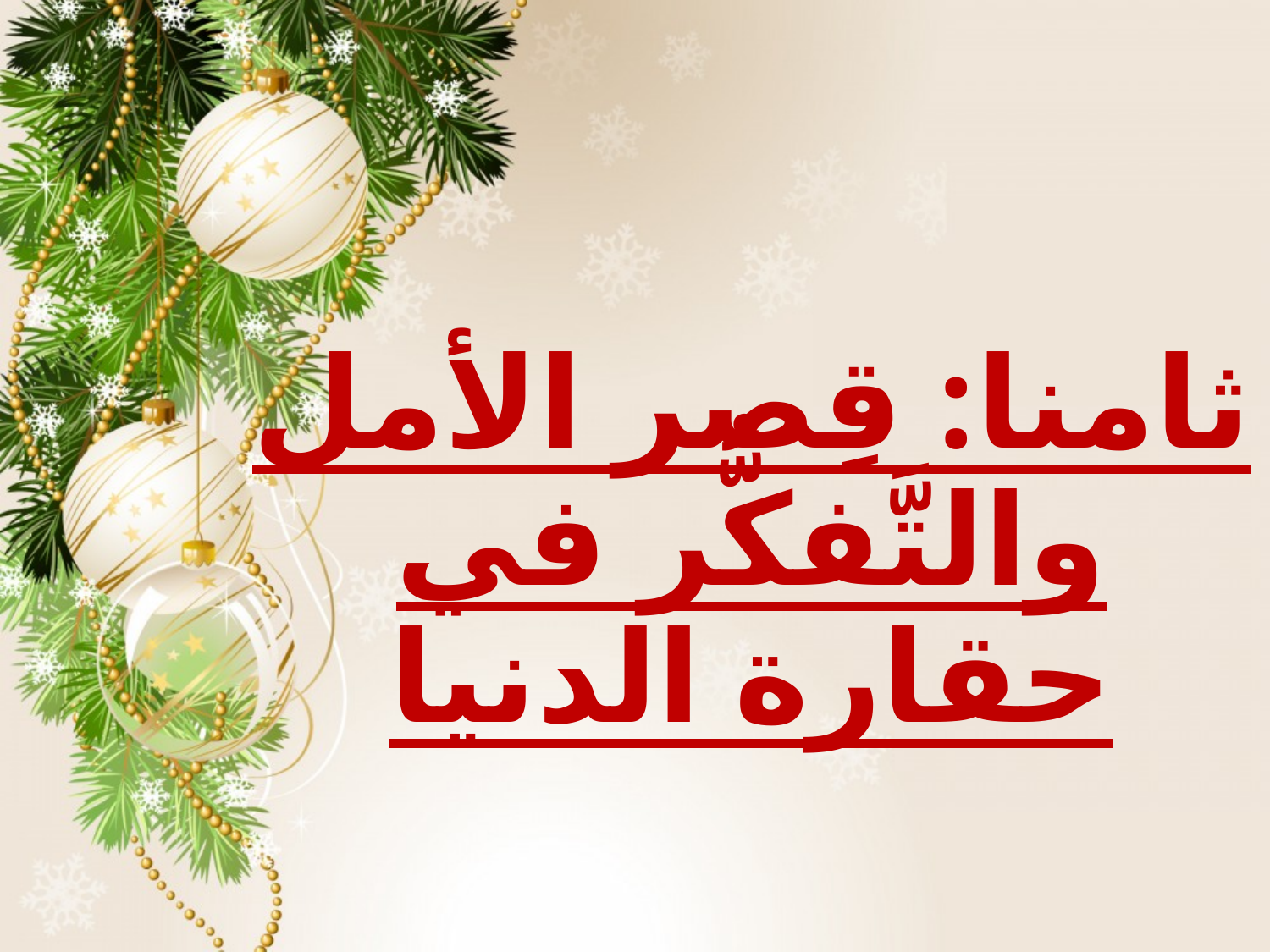

ثامنا: قِصر الأمل والتَّفكُّر في حقارة الدنيا